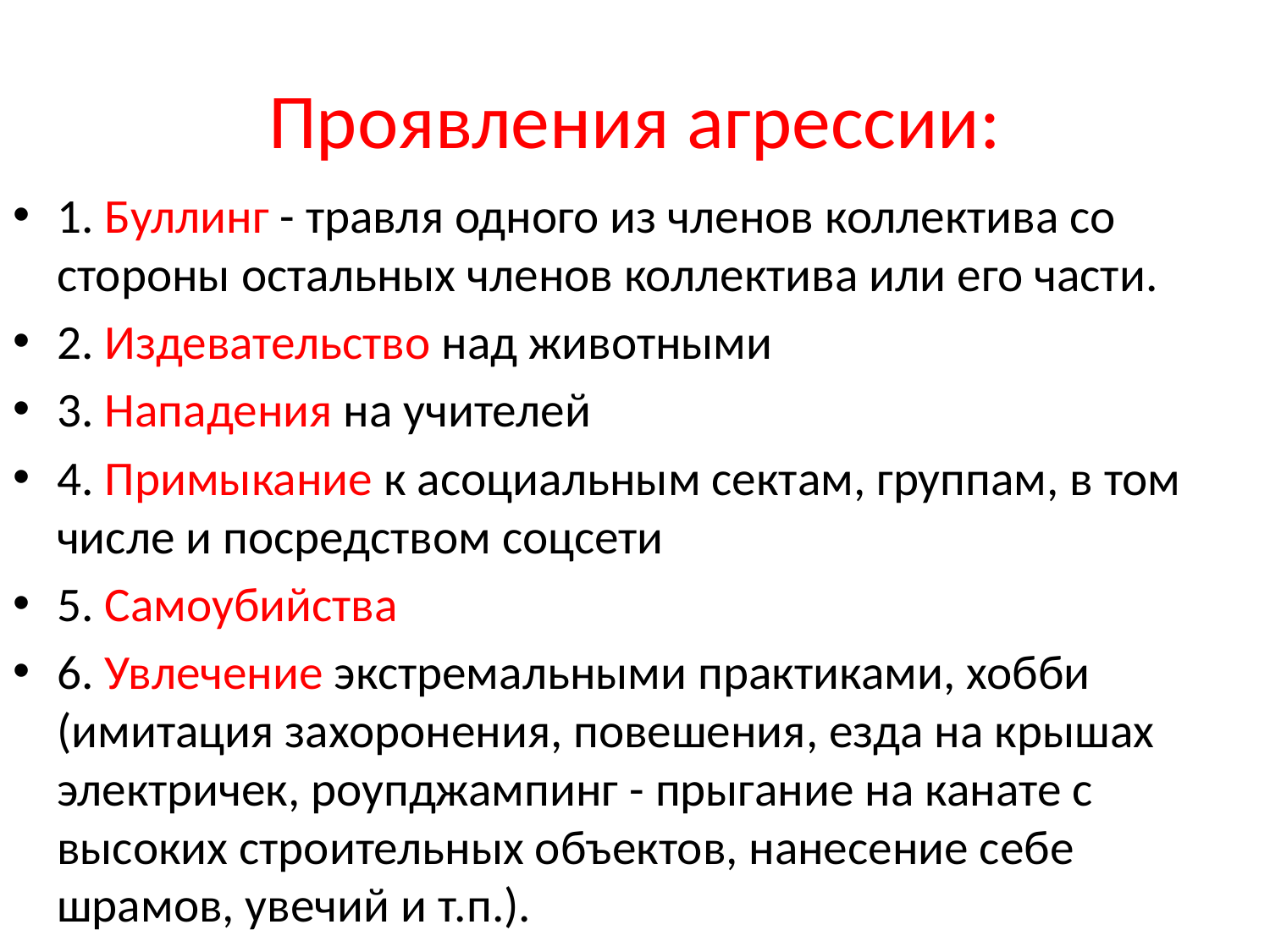

# Проявления агрессии:
1. Буллинг - травля одного из членов коллектива со стороны остальных членов коллектива или его части.
2. Издевательство над животными
3. Нападения на учителей
4. Примыкание к асоциальным сектам, группам, в том числе и посредством соцсети
5. Самоубийства
6. Увлечение экстремальными практиками, хобби (имитация захоронения, повешения, езда на крышах электричек, роупджампинг - прыгание на канате с высоких строительных объектов, нанесение себе шрамов, увечий и т.п.).